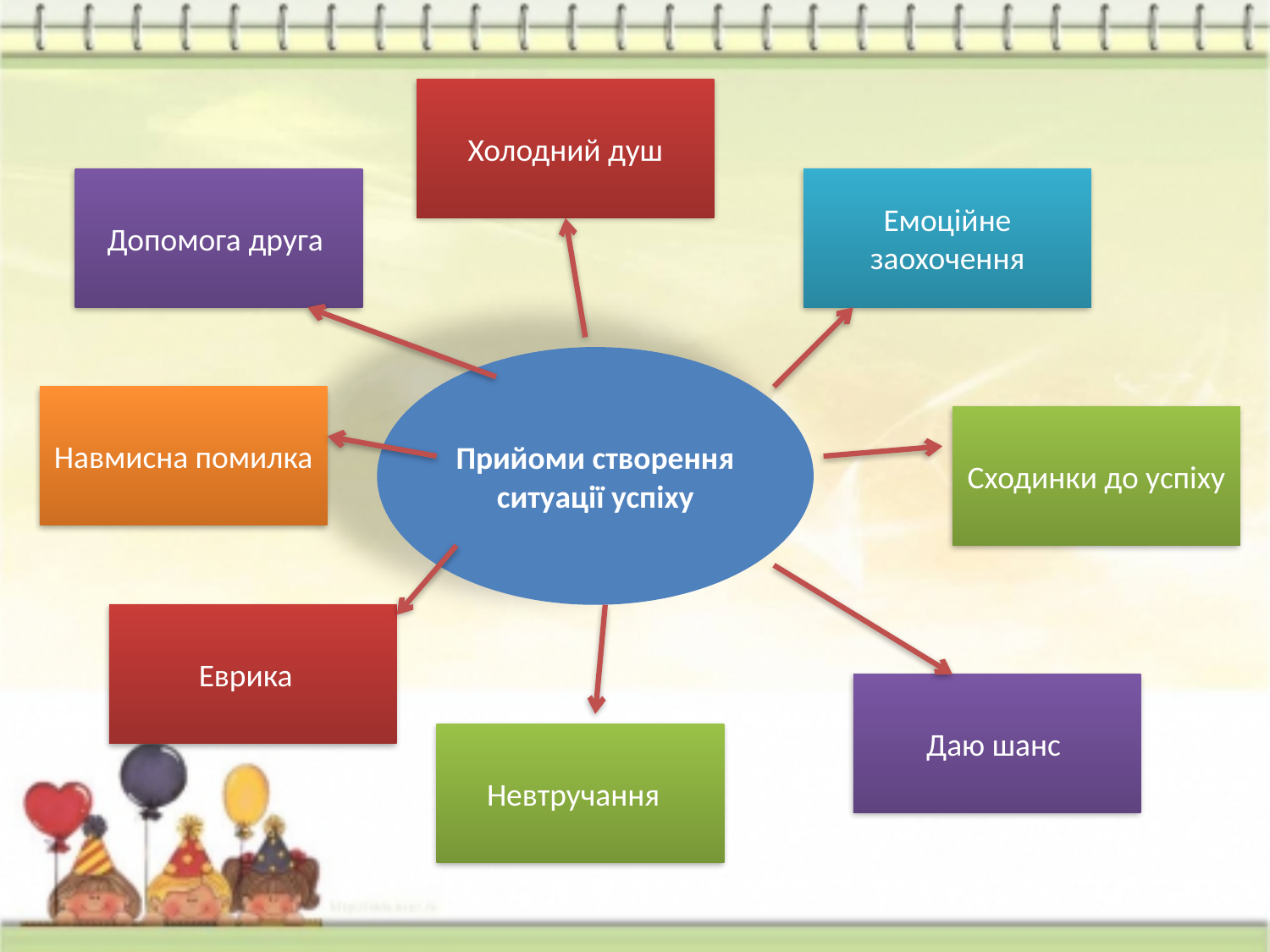

Холодний душ
Допомога друга
Емоційне заохочення
Прийоми створення ситуації успіху
Навмисна помилка
Сходинки до успіху
Еврика
Даю шанс
Невтручання